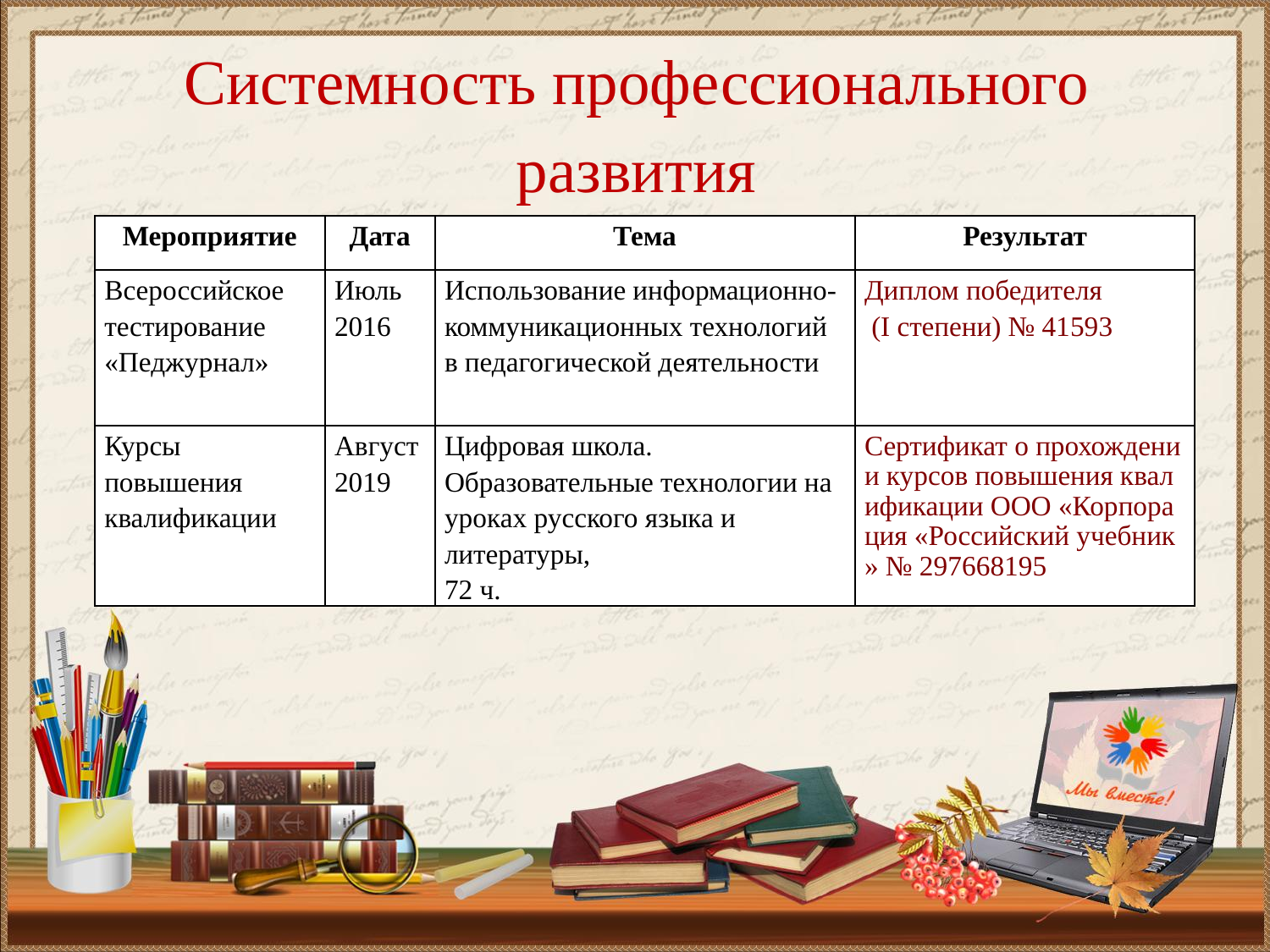

# Системность профессионального развития
| Мероприятие | Дата | Тема | Результат |
| --- | --- | --- | --- |
| Всероссийское тестирование «Педжурнал» | Июль 2016 | Использование информационно-коммуникационных технологий в педагогической деятельности | Диплом победителя (I степени) № 41593 |
| Курсы повышения квалификации | Август 2019 | Цифровая школа. Образовательные технологии на уроках русского языка и литературы, 72 ч. | Сертификат о прохождении курсов повышения квалификации ООО «Корпорация «Российский учебник» № 297668195 |